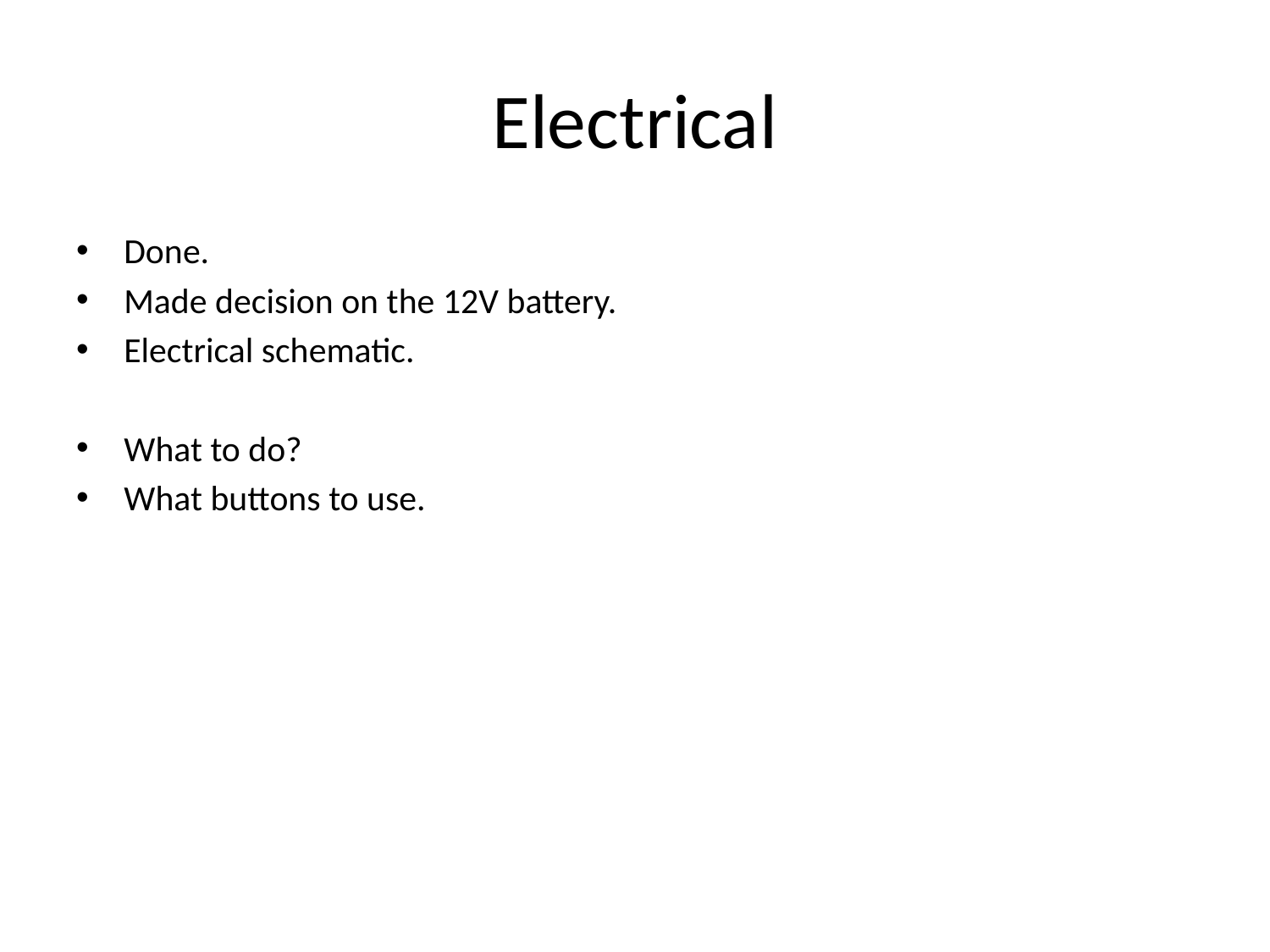

# Electrical
Done.
Made decision on the 12V battery.
Electrical schematic.

What to do?
What buttons to use.